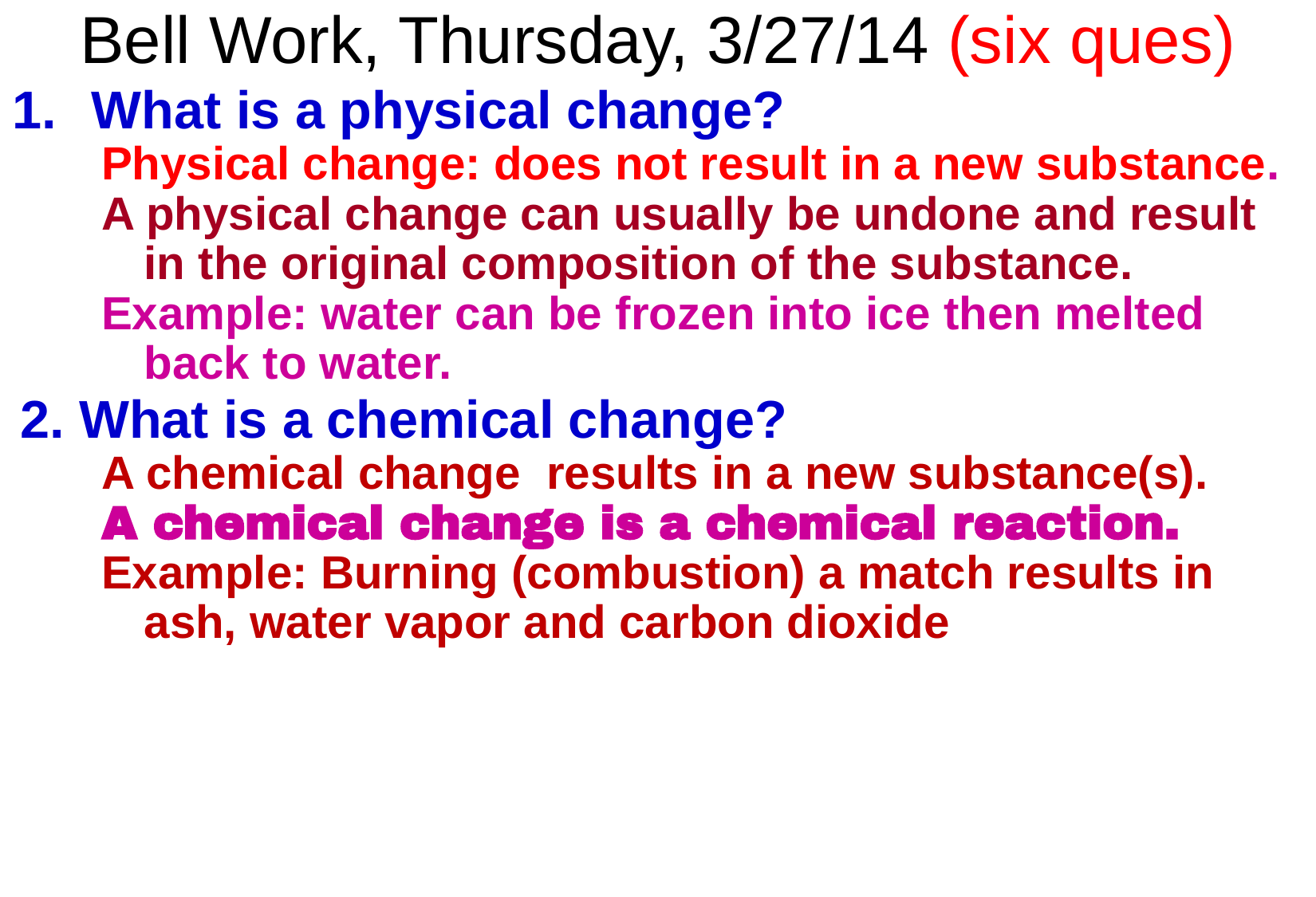

# Bell Work, Thursday, 3/27/14 (six ques)
What is a physical change?
Physical change: does not result in a new substance.
A physical change can usually be undone and result in the original composition of the substance.
Example: water can be frozen into ice then melted back to water.
2. What is a chemical change?
A chemical change  results in a new substance(s).
A chemical change is a chemical reaction.
Example: Burning (combustion) a match results in ash, water vapor and carbon dioxide